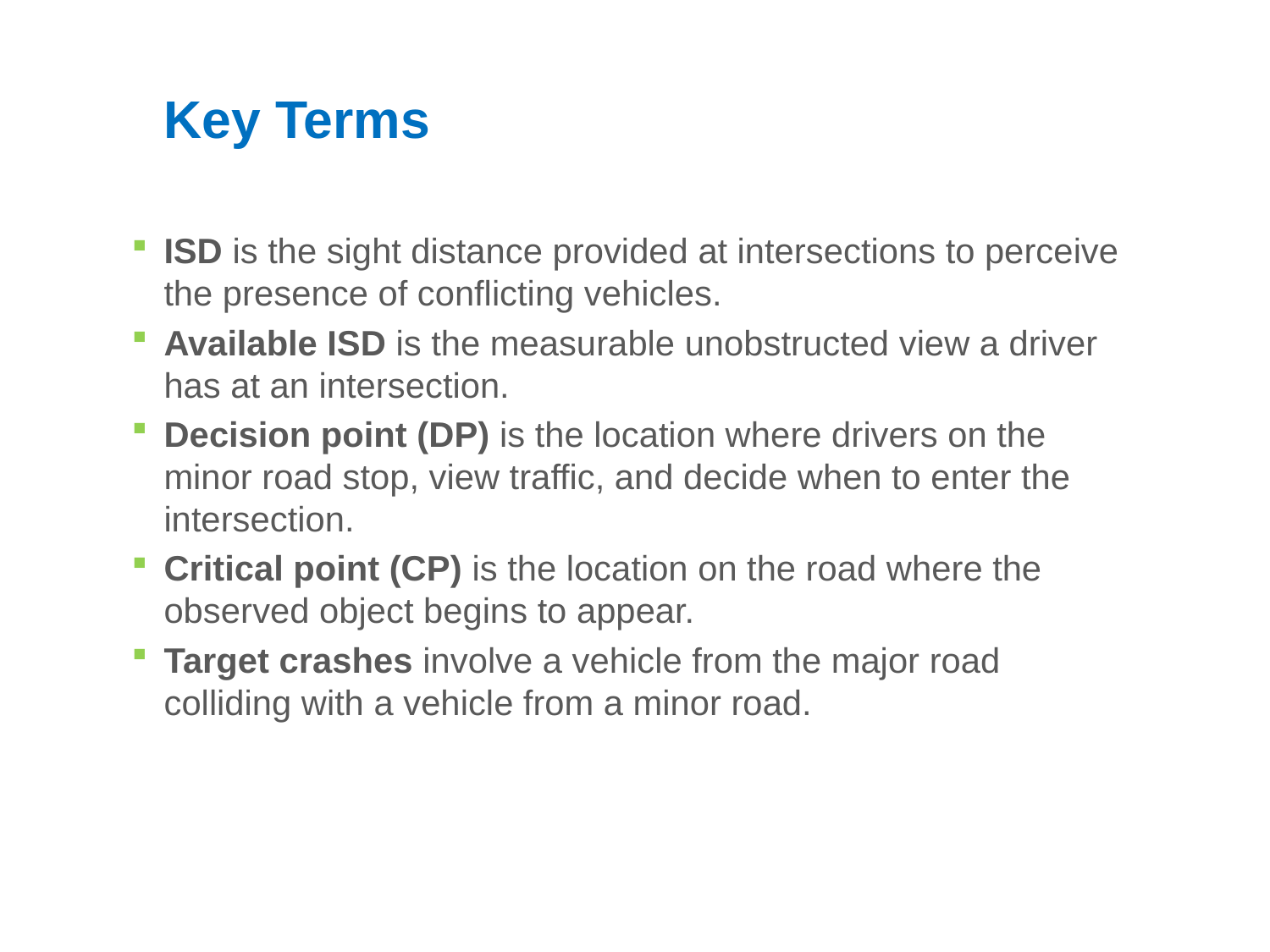

# Key Terms
ISD is the sight distance provided at intersections to perceive the presence of conflicting vehicles.
Available ISD is the measurable unobstructed view a driver has at an intersection.
Decision point (DP) is the location where drivers on the minor road stop, view traffic, and decide when to enter the intersection.
Critical point (CP) is the location on the road where the observed object begins to appear.
Target crashes involve a vehicle from the major road colliding with a vehicle from a minor road.